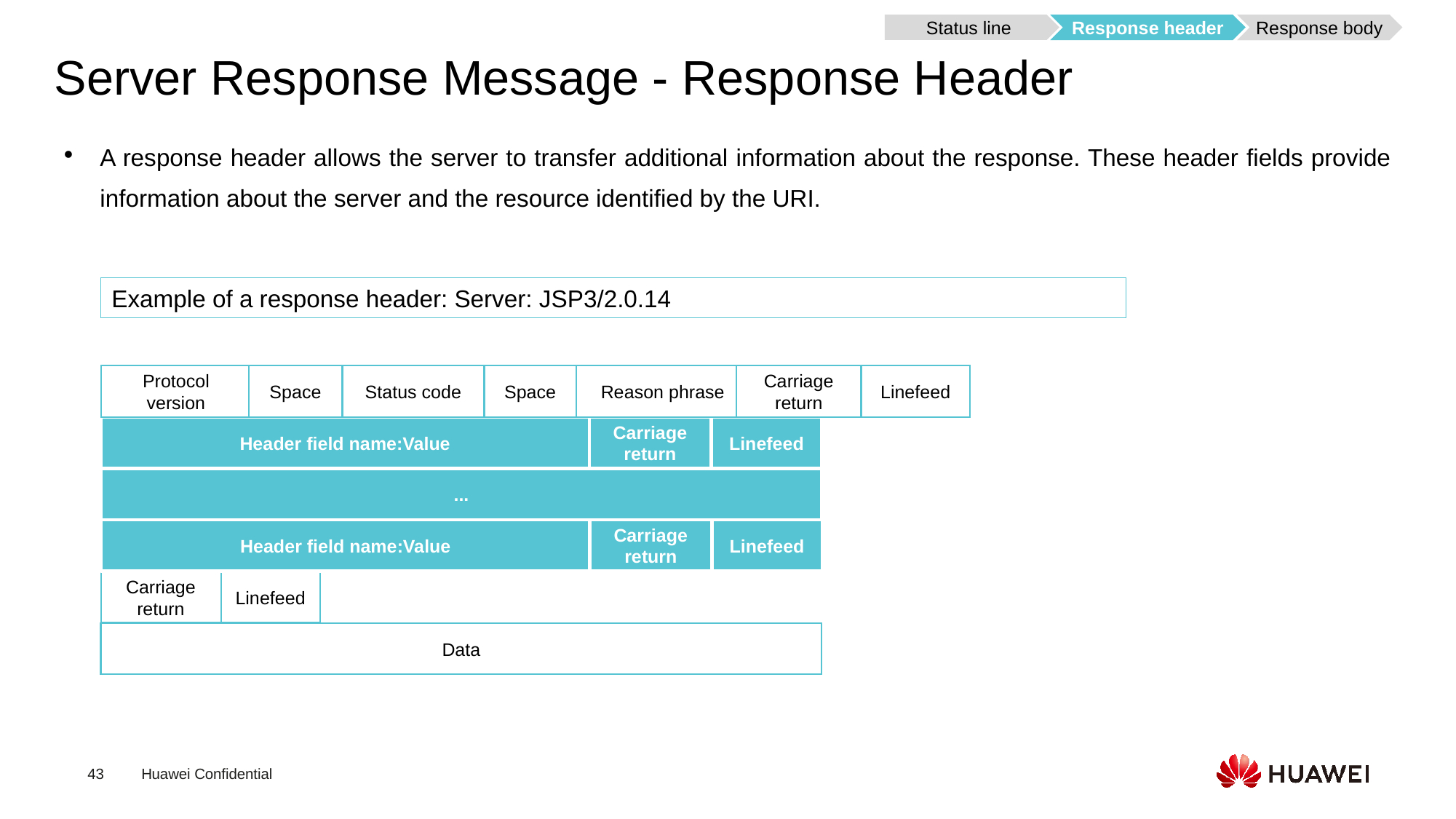

Response header
Response body
Request Data
Status line
# Server Response Message - Response Header
A response header allows the server to transfer additional information about the response. These header fields provide information about the server and the resource identified by the URI.

Example of a response header: Server: JSP3/2.0.14
Protocol version
Space
Status code
Space
Reason phrase
Carriage return
Linefeed
Header field name:Value
Carriage return
Linefeed
...
Header field name:Value
Carriage return
Linefeed
Carriage return
Linefeed
Data